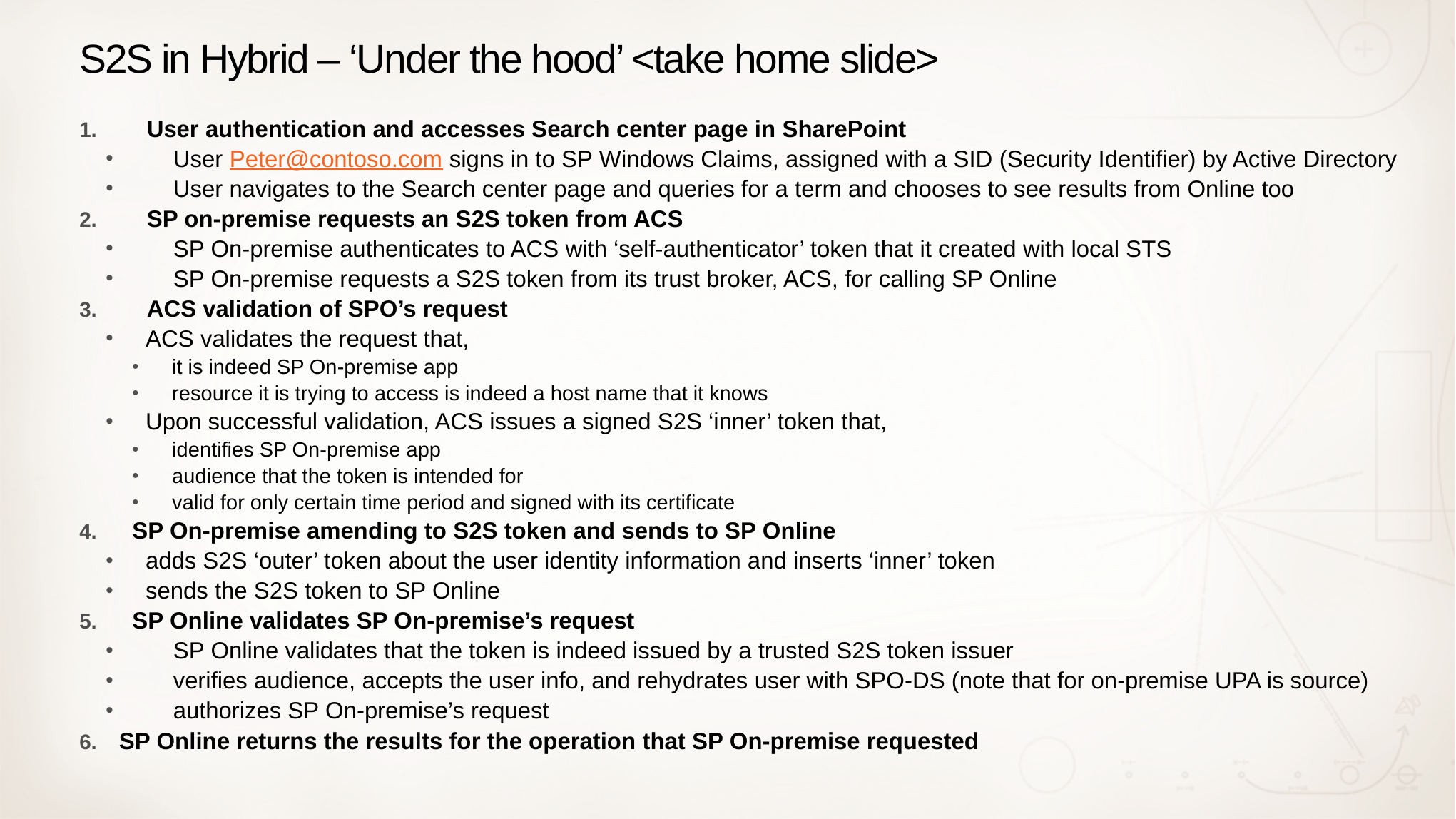

# S2S in Hybrid – ‘Under the hood’ <take home slide>
User authentication and accesses Search center page in SharePoint
User Peter@contoso.com signs in to SP Windows Claims, assigned with a SID (Security Identifier) by Active Directory
User navigates to the Search center page and queries for a term and chooses to see results from Online too
SP on-premise requests an S2S token from ACS
SP On-premise authenticates to ACS with ‘self-authenticator’ token that it created with local STS
SP On-premise requests a S2S token from its trust broker, ACS, for calling SP Online
ACS validation of SPO’s request
ACS validates the request that,
it is indeed SP On-premise app
resource it is trying to access is indeed a host name that it knows
Upon successful validation, ACS issues a signed S2S ‘inner’ token that,
identifies SP On-premise app
audience that the token is intended for
valid for only certain time period and signed with its certificate
SP On-premise amending to S2S token and sends to SP Online
adds S2S ‘outer’ token about the user identity information and inserts ‘inner’ token
sends the S2S token to SP Online
SP Online validates SP On-premise’s request
SP Online validates that the token is indeed issued by a trusted S2S token issuer
verifies audience, accepts the user info, and rehydrates user with SPO-DS (note that for on-premise UPA is source)
authorizes SP On-premise’s request
SP Online returns the results for the operation that SP On-premise requested